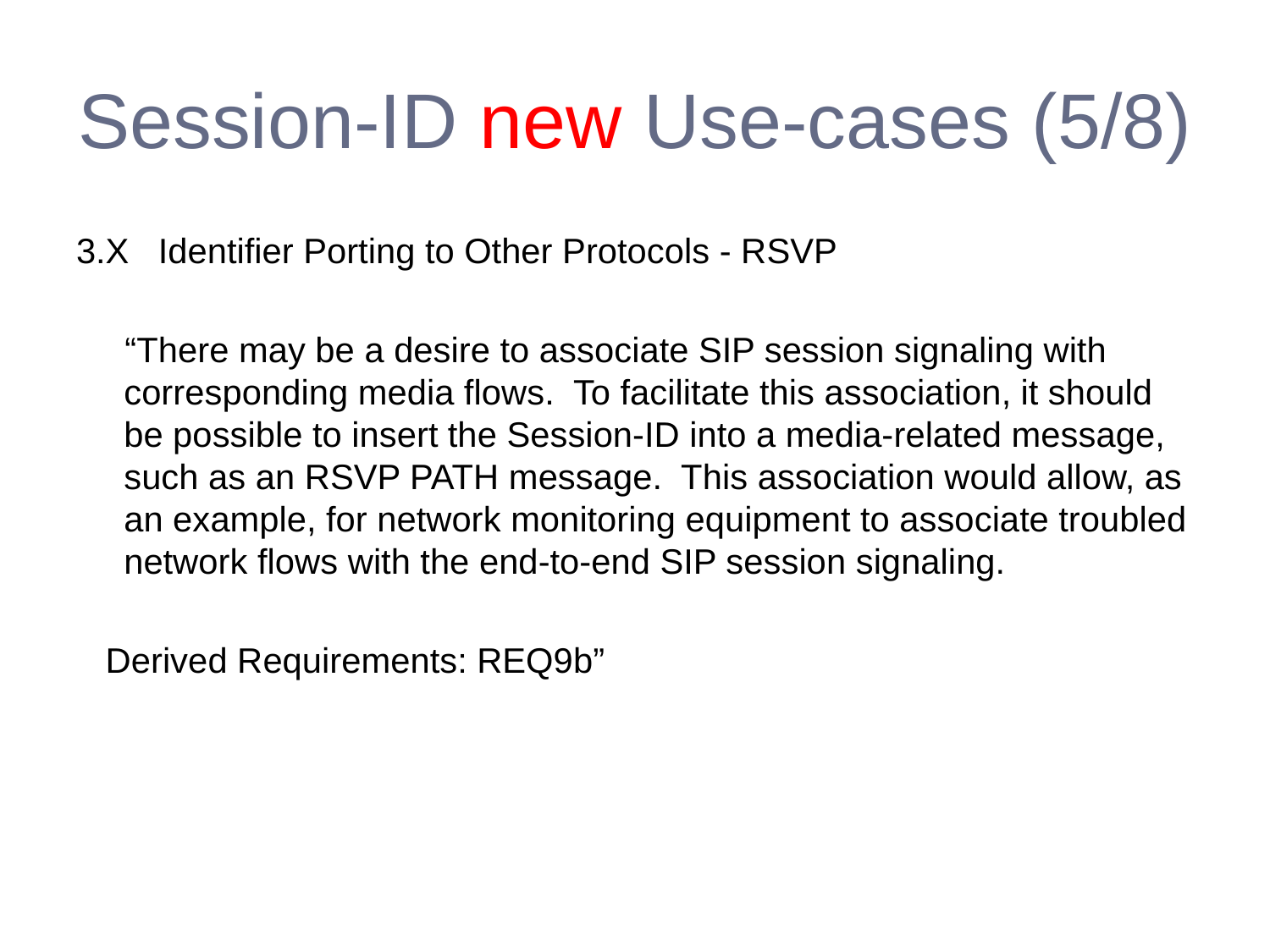

# Session-ID new Use-cases (5/8)
3.X   Identifier Porting to Other Protocols - RSVP

     “There may be a desire to associate SIP session signaling with corresponding media flows.  To facilitate this association, it should be possible to insert the Session-ID into a media-related message, such as an RSVP PATH message.  This association would allow, as an example, for network monitoring equipment to associate troubled network flows with the end-to-end SIP session signaling.

   Derived Requirements: REQ9b”